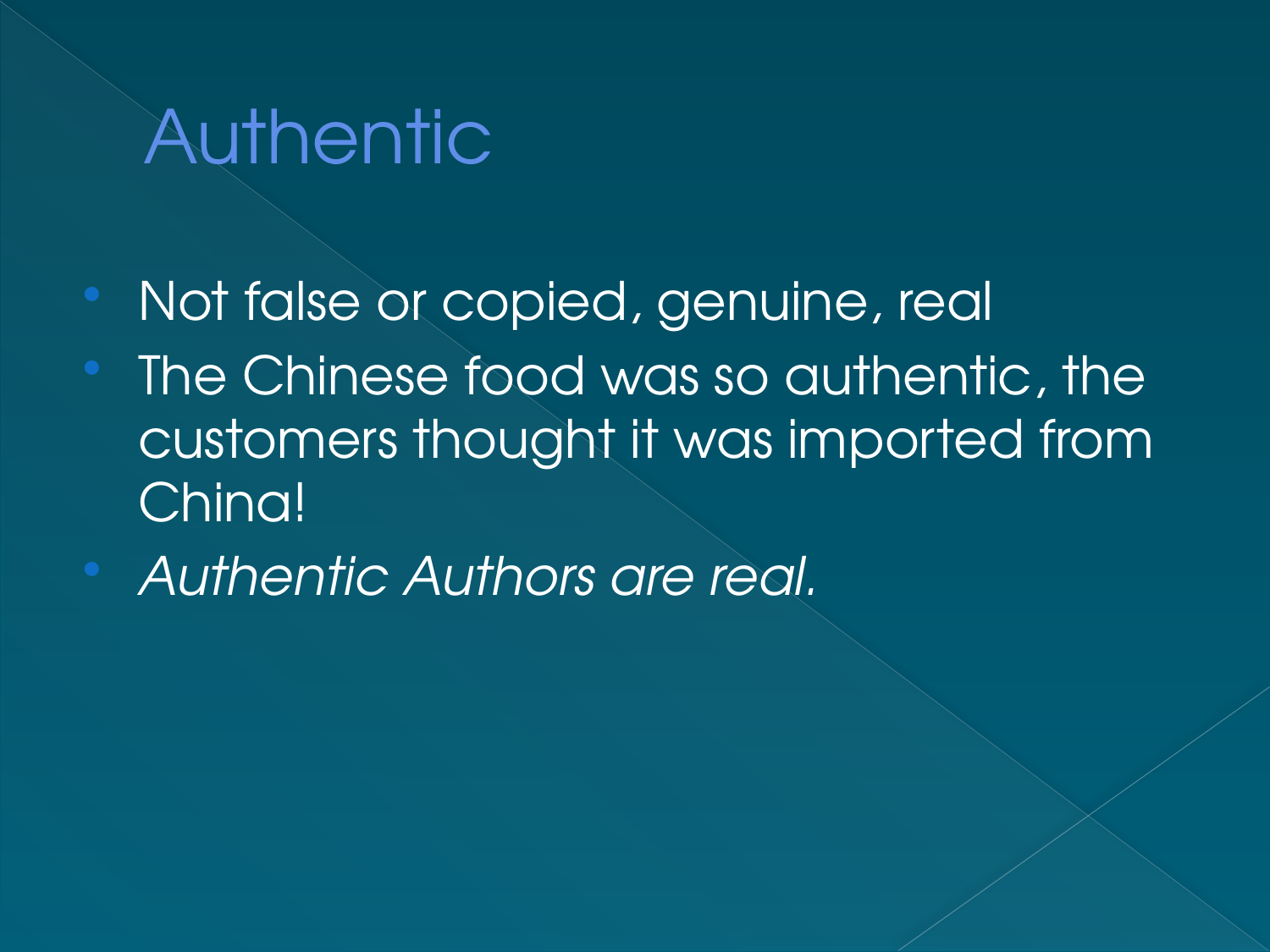

# Authentic
Not false or copied, genuine, real
The Chinese food was so authentic, the customers thought it was imported from China!
Authentic Authors are real.